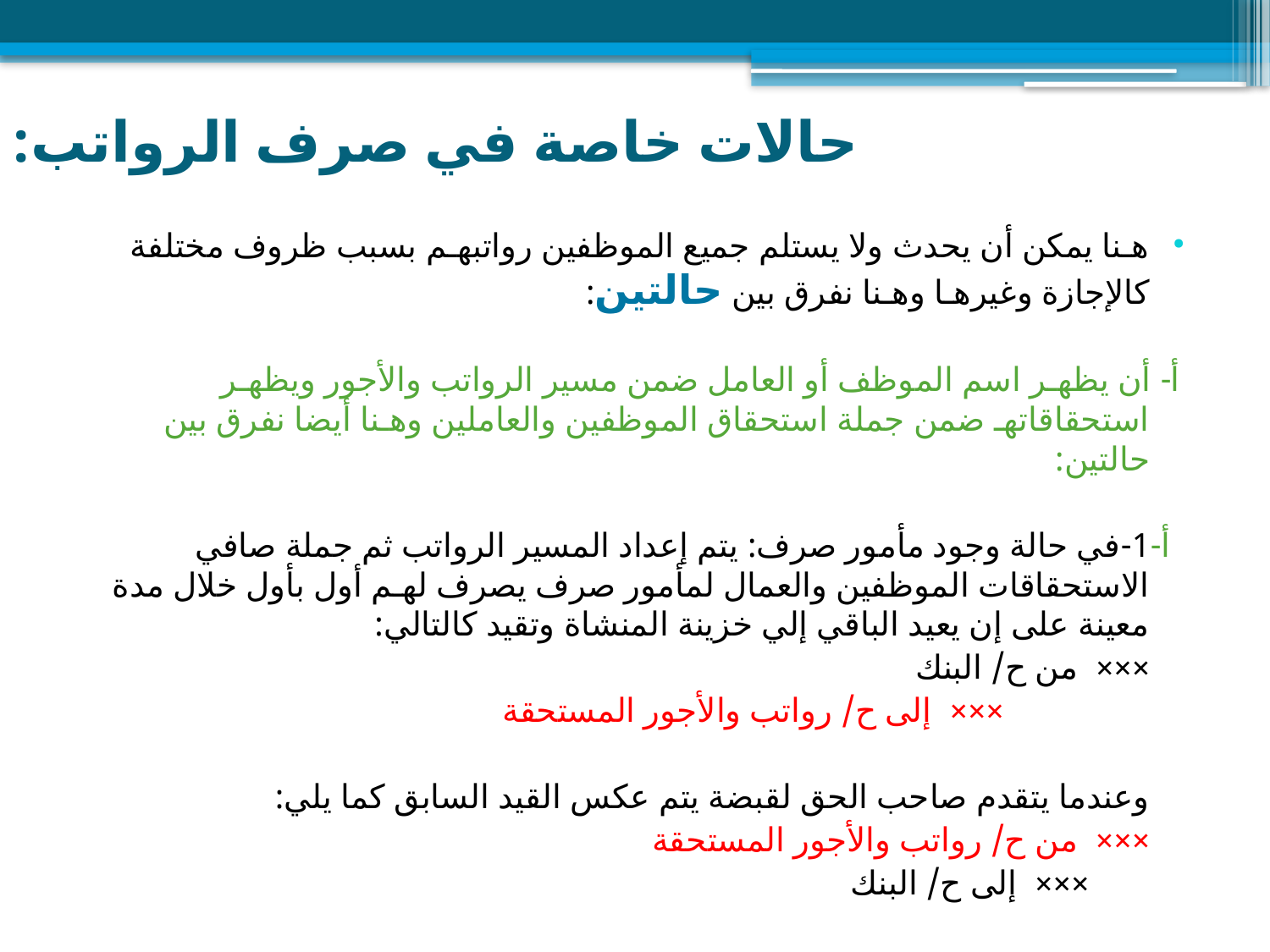

# حالات خاصة في صرف الرواتب:
هـنا يمكن أن يحدث ولا يستلم جميع الموظفين رواتبهـم بسبب ظروف مختلفة كالإجازة وغيرهـا وهـنا نفرق بين حالتين:

أ- أن يظهـر اسم الموظف أو العامل ضمن مسير الرواتب والأجور ويظهـر استحقاقاتهـ ضمن جملة استحقاق الموظفين والعاملين وهـنا أيضا نفرق بين حالتين:

	أ-	1-في حالة وجود مأمور صرف: يتم إعداد المسير الرواتب ثم جملة صافي الاستحقاقات الموظفين والعمال لمأمور صرف يصرف لهـم أول بأول خلال مدة معينة على إن يعيد الباقي إلي خزينة المنشاة وتقيد كالتالي:
			×××  من ح/ البنك
      			       ×××  إلى ح/ رواتب والأجور المستحقة

		وعندما يتقدم صاحب الحق لقبضة يتم عكس القيد السابق كما يلي:
			×××  من ح/ رواتب والأجور المستحقة
				       ×××  إلى ح/ البنك